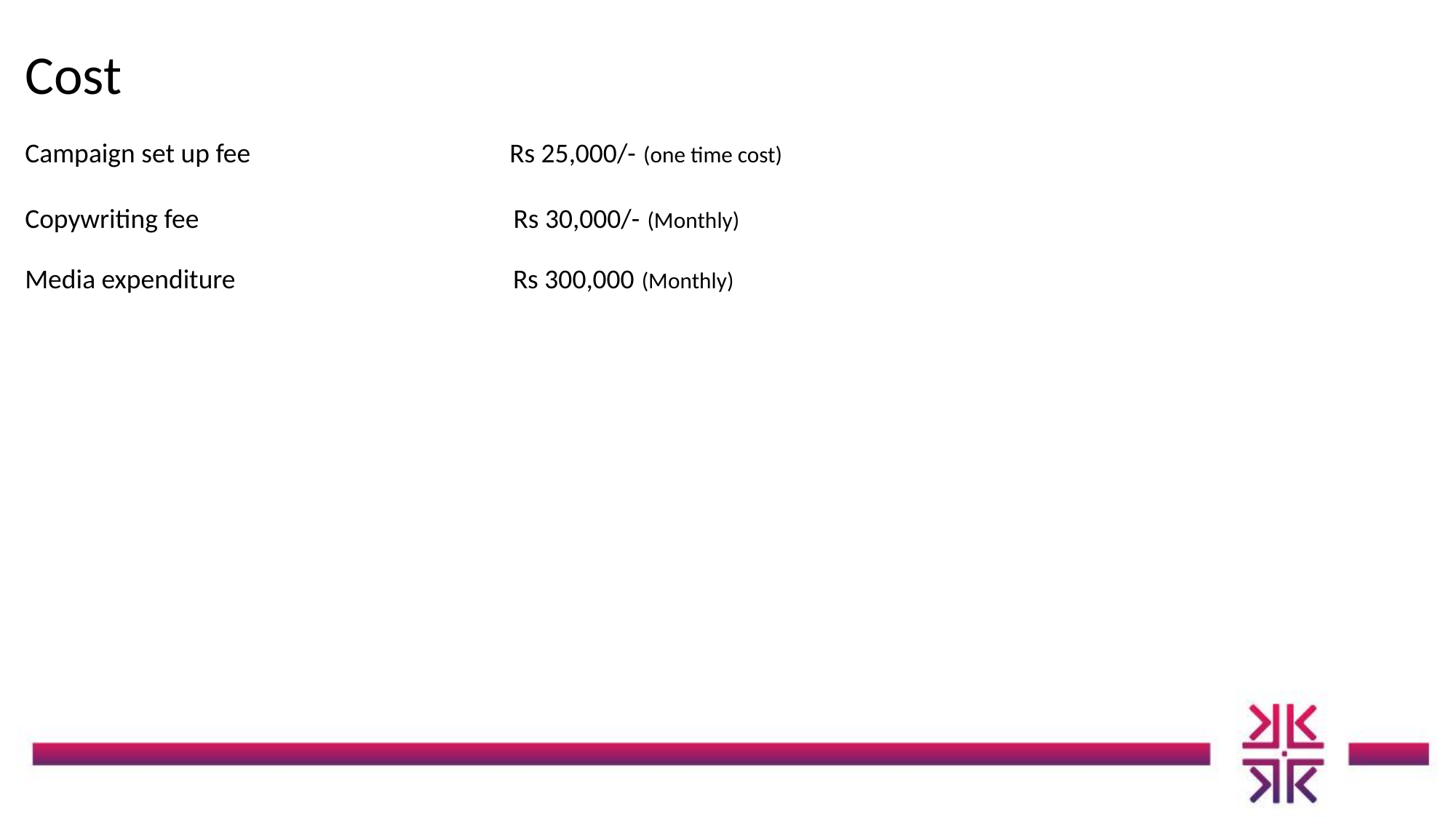

Cost
Campaign set up fee                                          Rs 25,000/- (one time cost)

Copywriting fee                                                   Rs 30,000/- (Monthly)

Media expenditure                                             Rs 300,000 (Monthly)